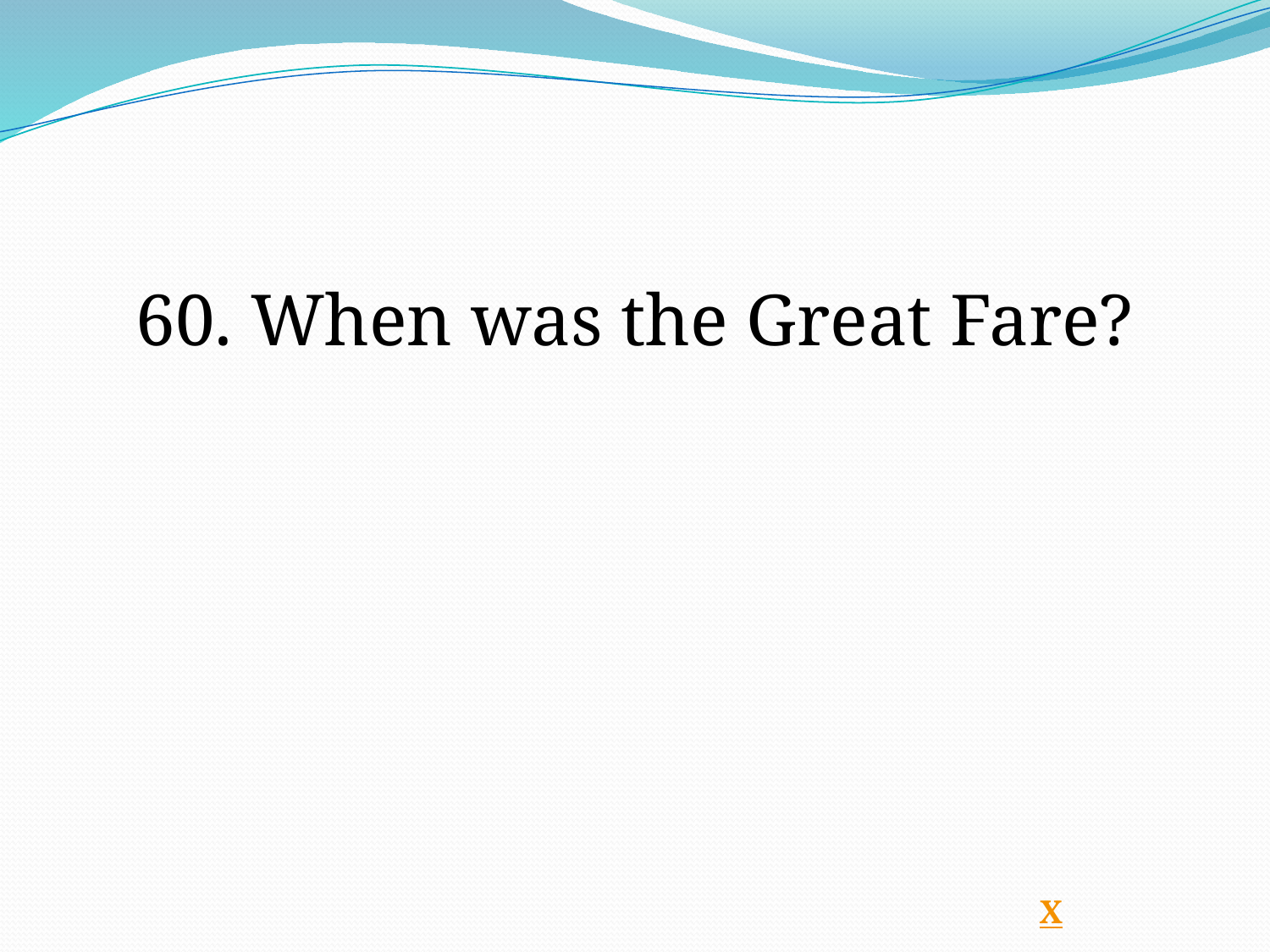

60. When was the Great Fare?
Х